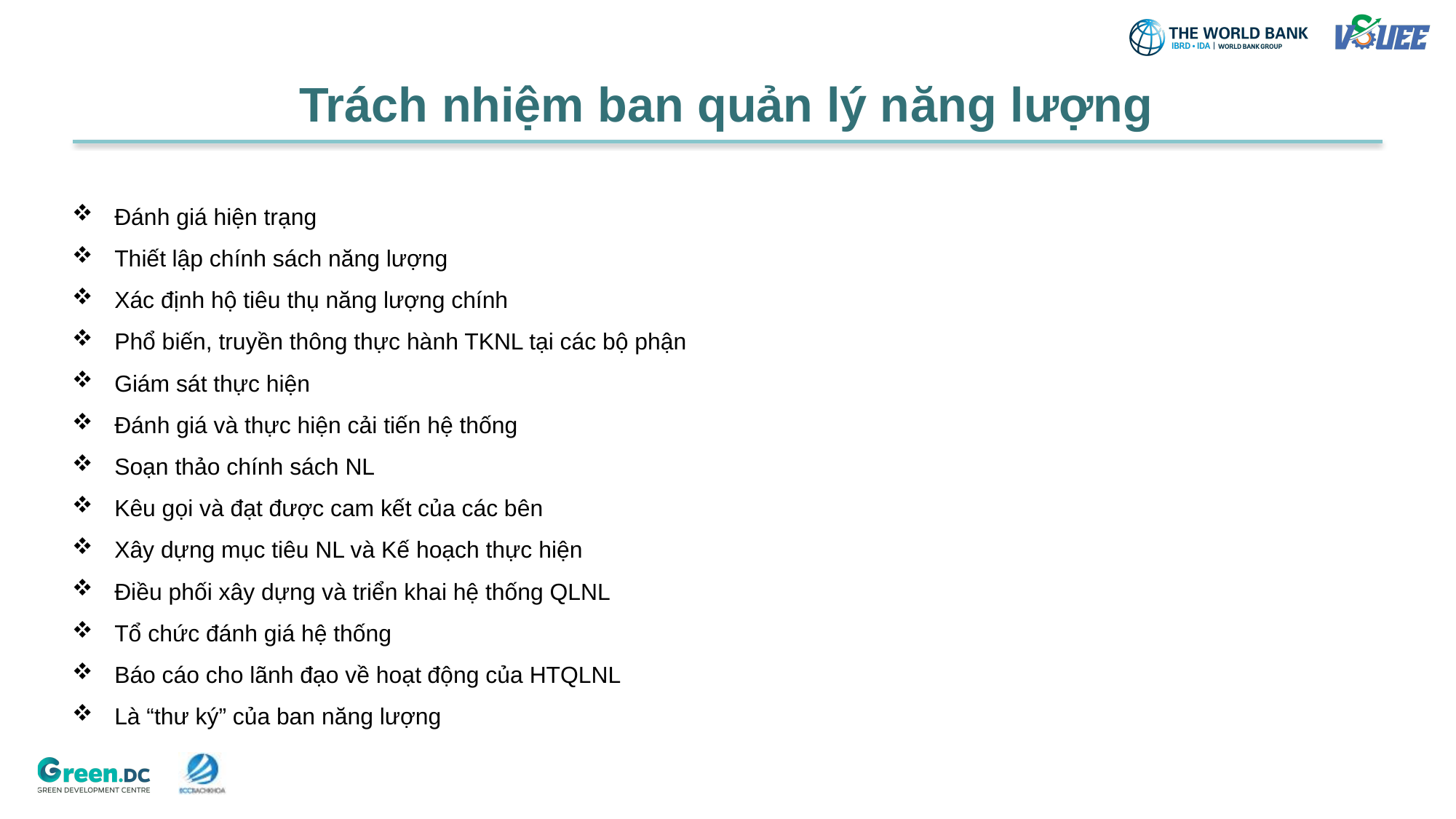

# Trách nhiệm ban quản lý năng lượng
Đánh giá hiện trạng
Thiết lập chính sách năng lượng
Xác định hộ tiêu thụ năng lượng chính
Phổ biến, truyền thông thực hành TKNL tại các bộ phận
Giám sát thực hiện
Đánh giá và thực hiện cải tiến hệ thống
Soạn thảo chính sách NL
Kêu gọi và đạt được cam kết của các bên
Xây dựng mục tiêu NL và Kế hoạch thực hiện
Điều phối xây dựng và triển khai hệ thống QLNL
Tổ chức đánh giá hệ thống
Báo cáo cho lãnh đạo về hoạt động của HTQLNL
Là “thư ký” của ban năng lượng